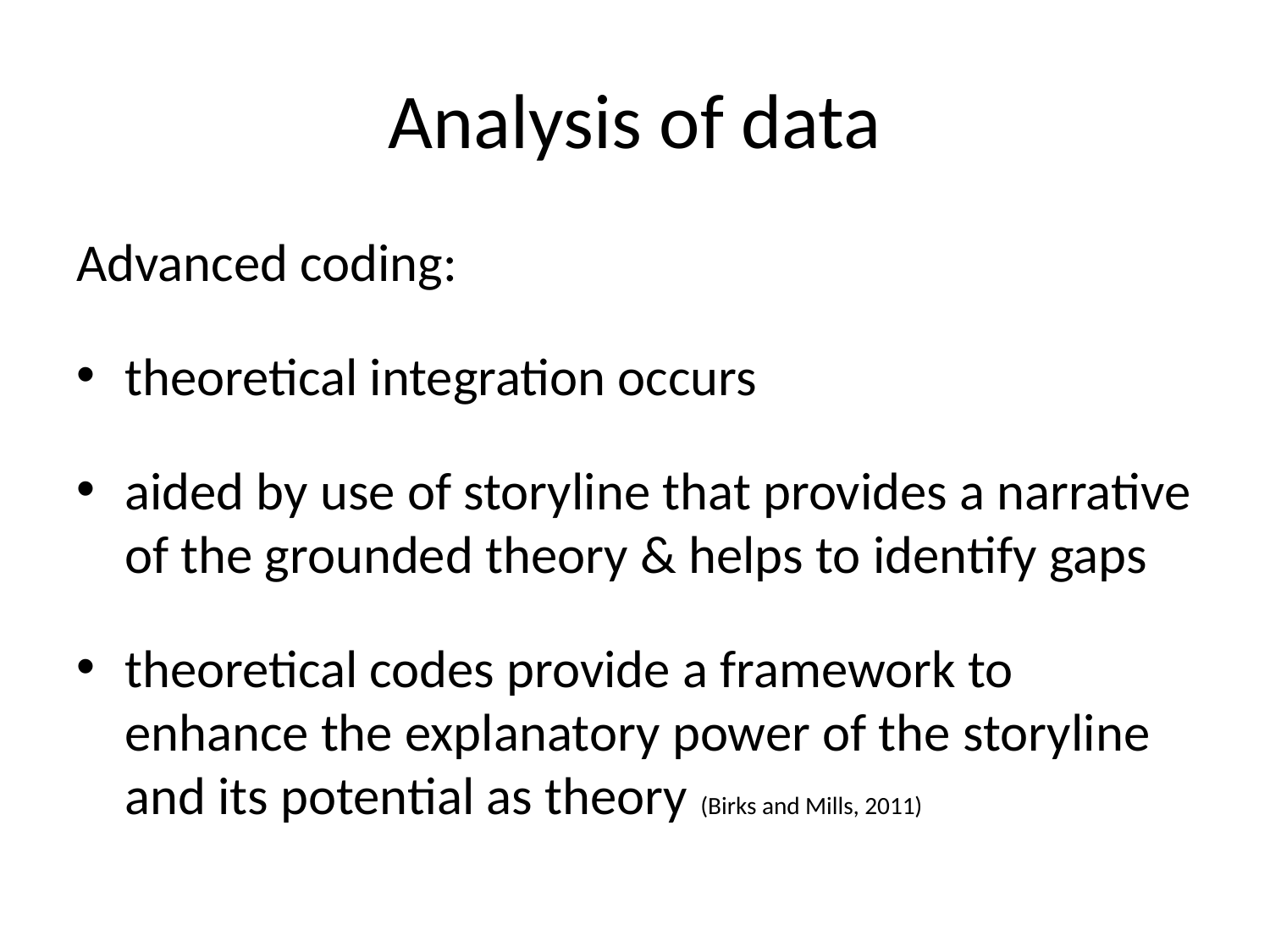

# Analysis of data
Advanced coding:
theoretical integration occurs
aided by use of storyline that provides a narrative of the grounded theory & helps to identify gaps
theoretical codes provide a framework to enhance the explanatory power of the storyline and its potential as theory (Birks and Mills, 2011)